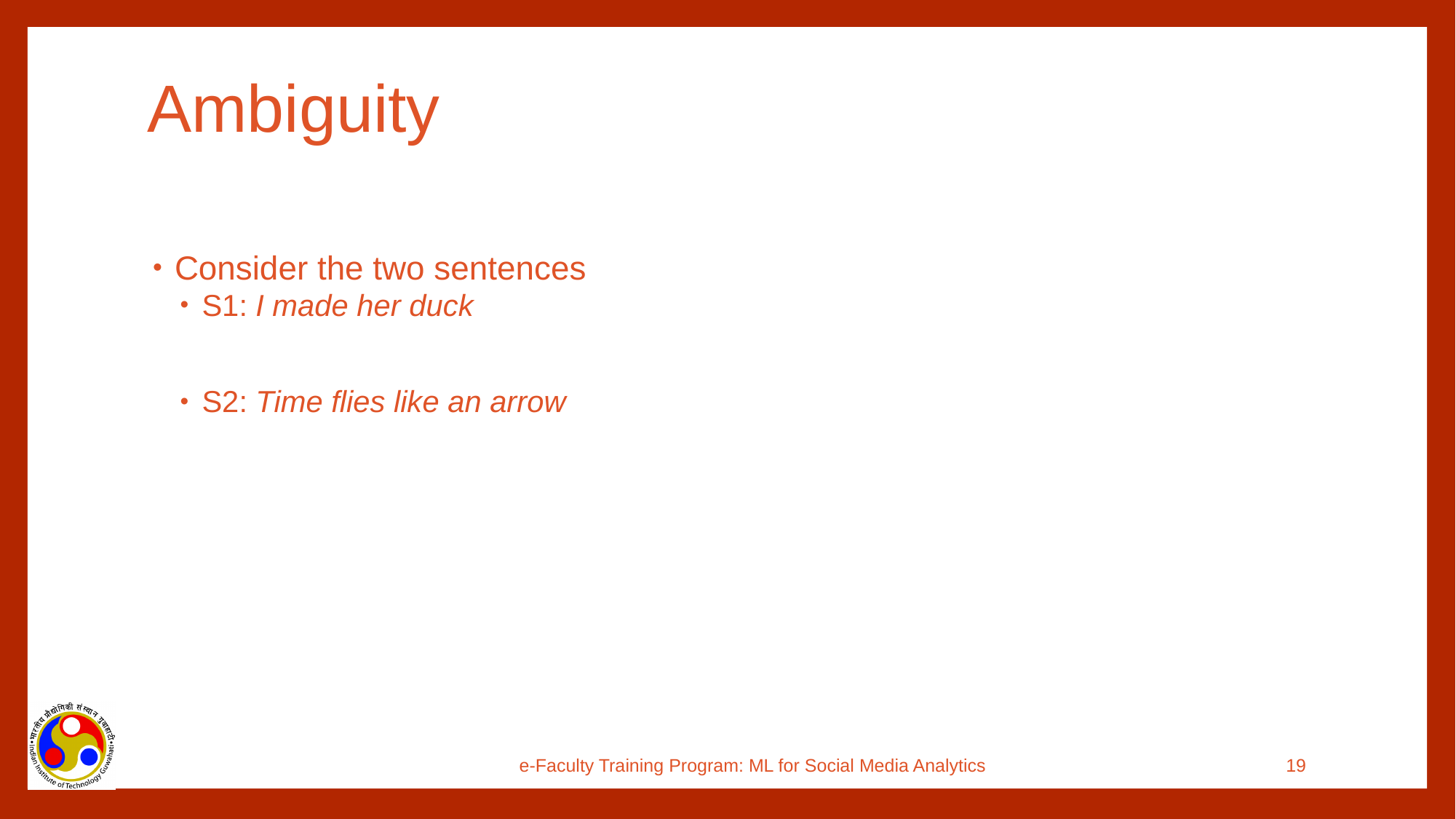

# Ambiguity
Consider the two sentences
S1: I made her duck

S2: Time flies like an arrow
e-Faculty Training Program: ML for Social Media Analytics
19